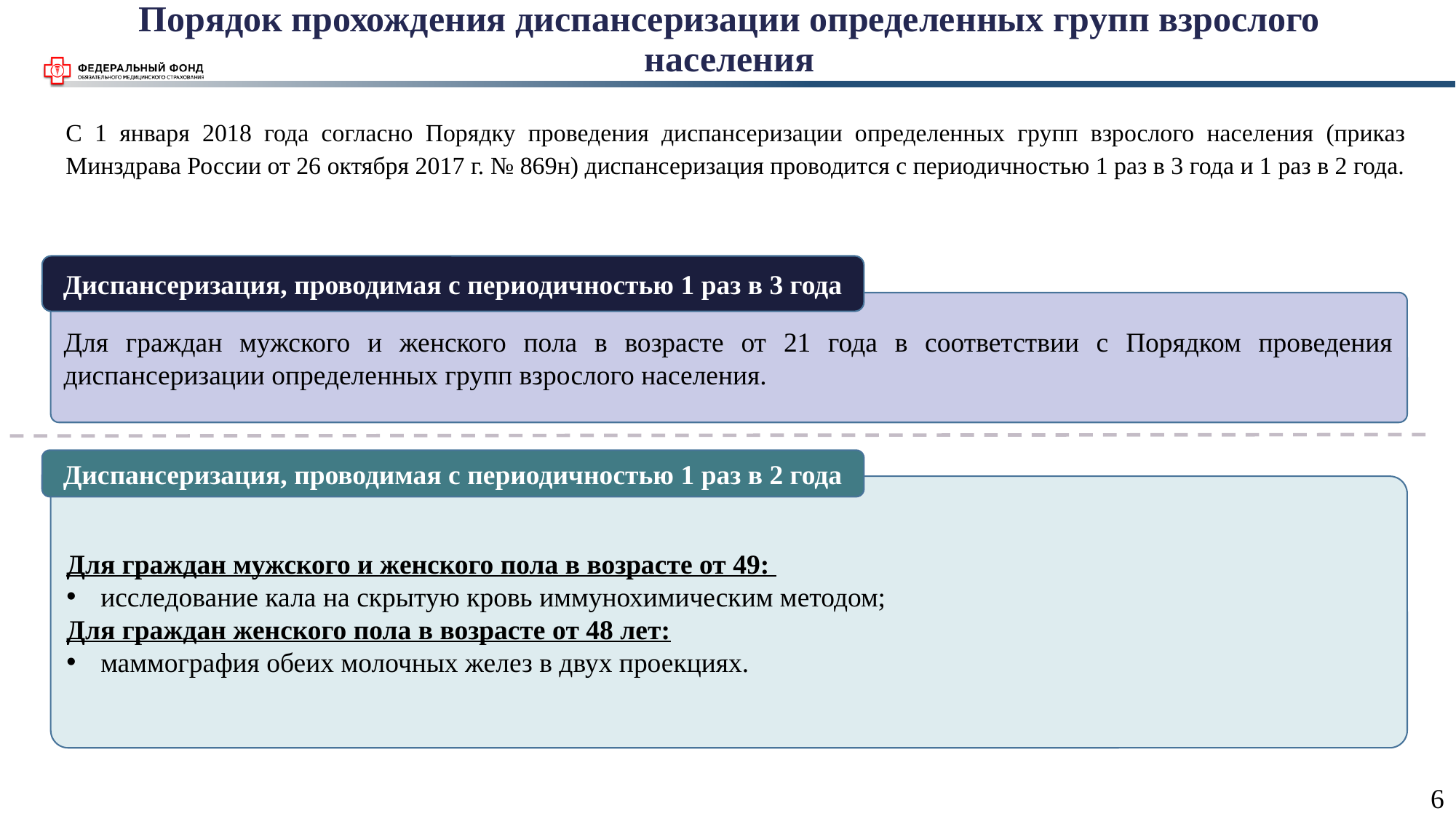

Порядок прохождения диспансеризации определенных групп взрослого населения
С 1 января 2018 года согласно Порядку проведения диспансеризации определенных групп взрослого населения (приказ Минздрава России от 26 октября 2017 г. № 869н) диспансеризация проводится с периодичностью 1 раз в 3 года и 1 раз в 2 года.

Диспансеризация, проводимая с периодичностью 1 раз в 3 года
Для граждан мужского и женского пола в возрасте от 21 года в соответствии с Порядком проведения диспансеризации определенных групп взрослого населения.
Диспансеризация, проводимая с периодичностью 1 раз в 2 года
Для граждан мужского и женского пола в возрасте от 49:
исследование кала на скрытую кровь иммунохимическим методом;
Для граждан женского пола в возрасте от 48 лет:
маммография обеих молочных желез в двух проекциях.
6